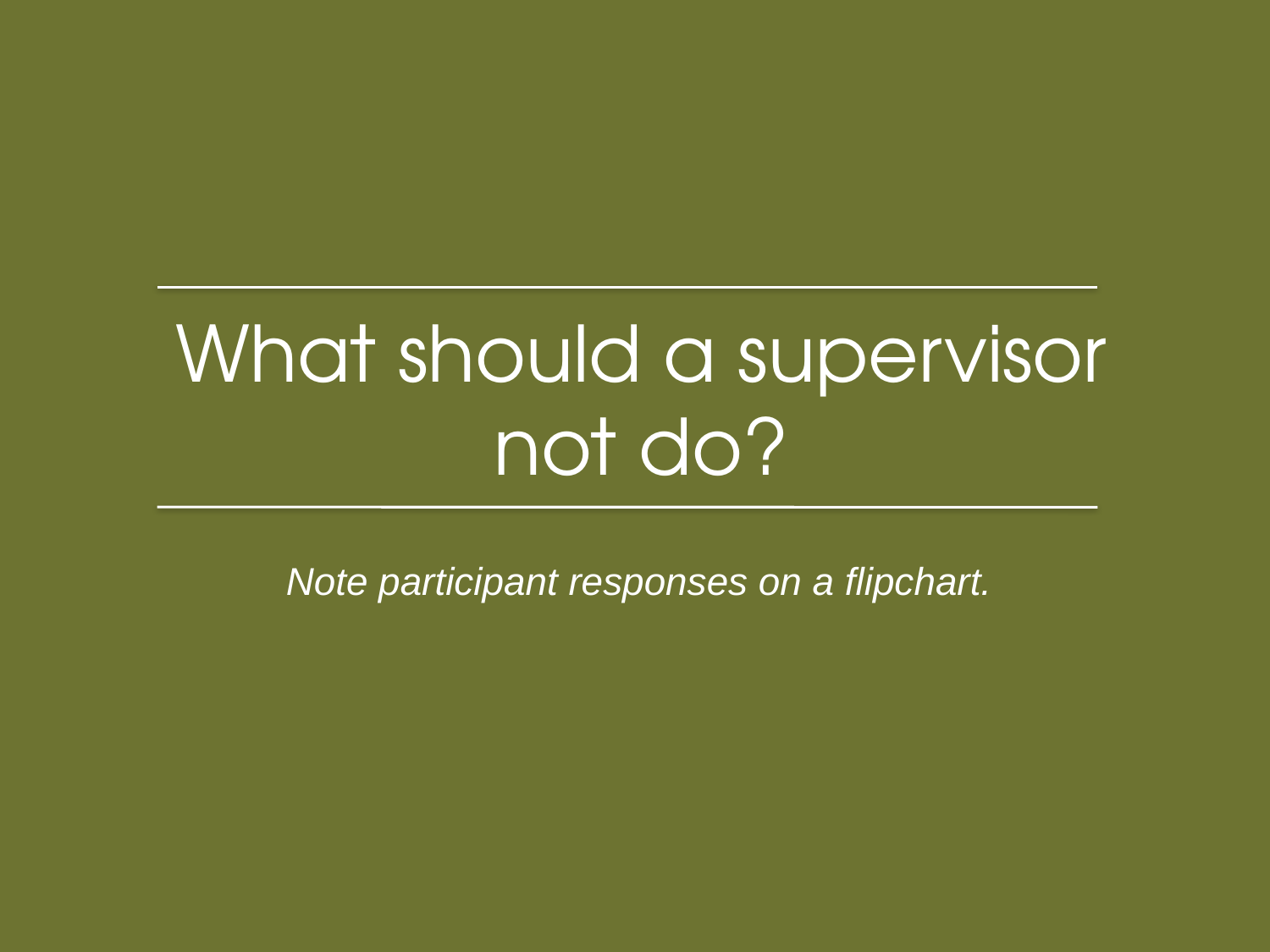

What should a supervisor not do?
Note participant responses on a flipchart.